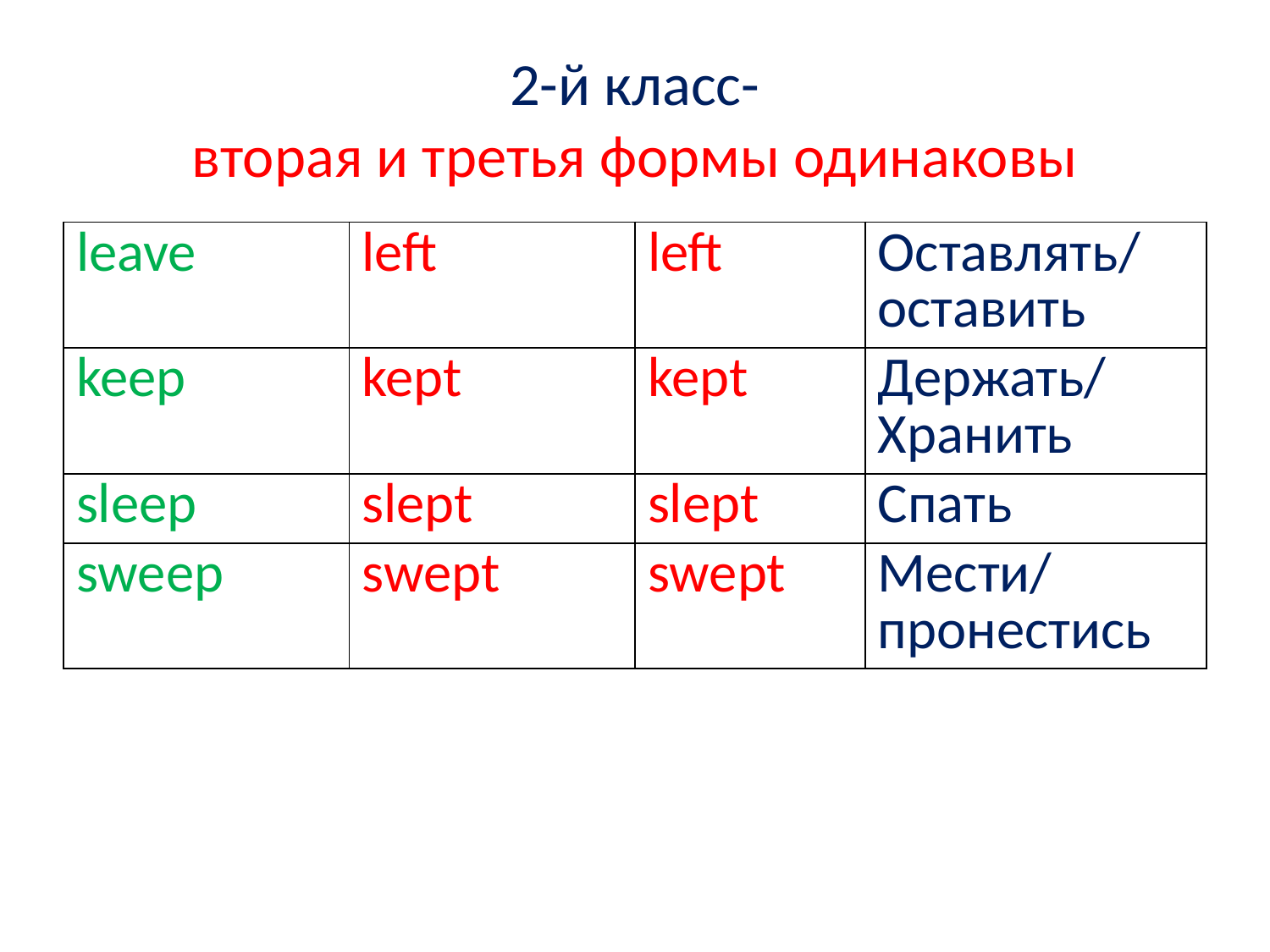

# 2-й класс- вторая и третья формы одинаковы
| leave | left | left | Оставлять/ оставить |
| --- | --- | --- | --- |
| keep | kept | kept | Держать/ Хранить |
| sleep | slept | slept | Спать |
| sweep | swept | swept | Мести/ пронестись |